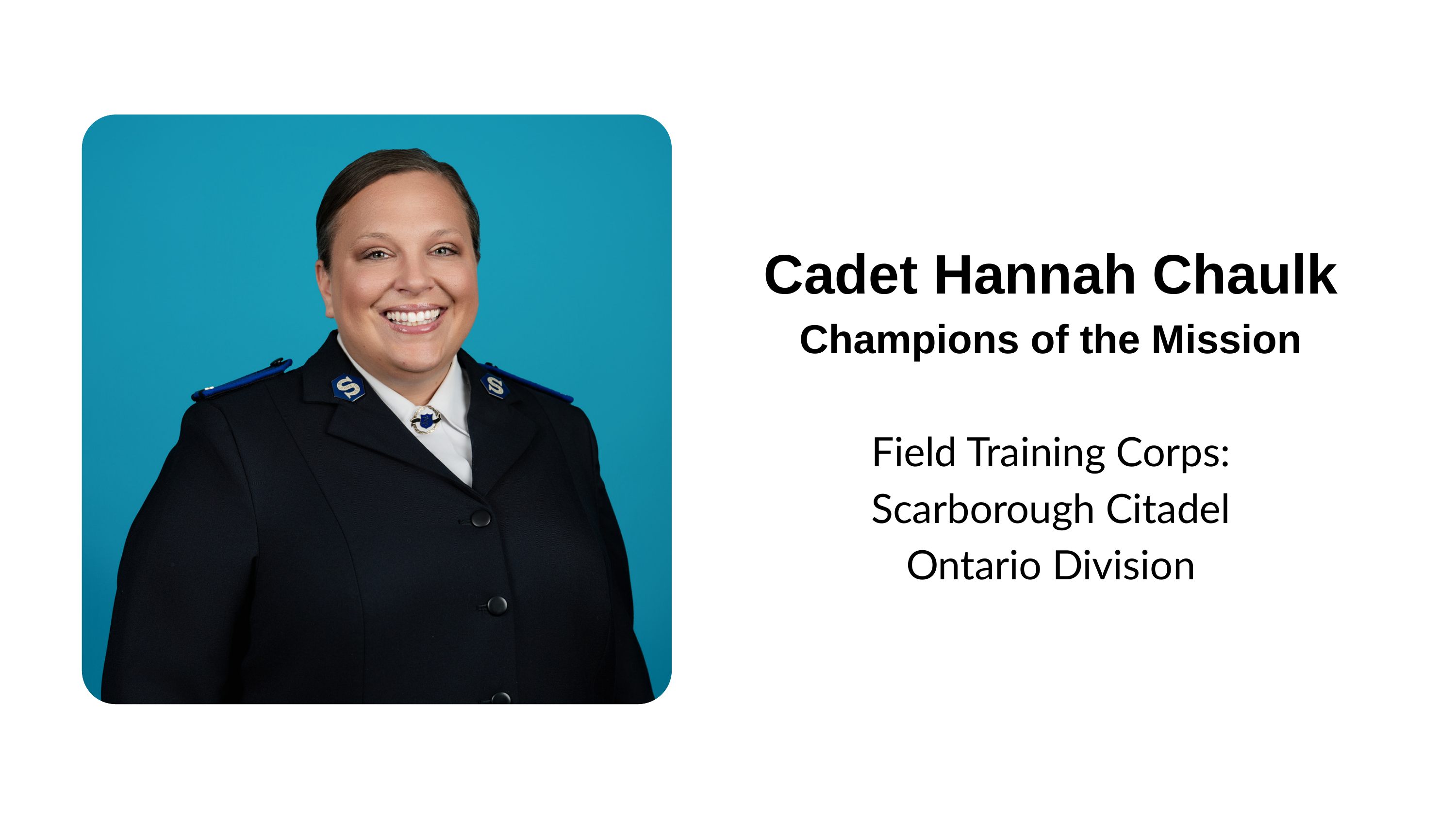

Cadet Hannah Chaulk
Champions of the Mission

Field Training Corps:
Scarborough Citadel
Ontario Division